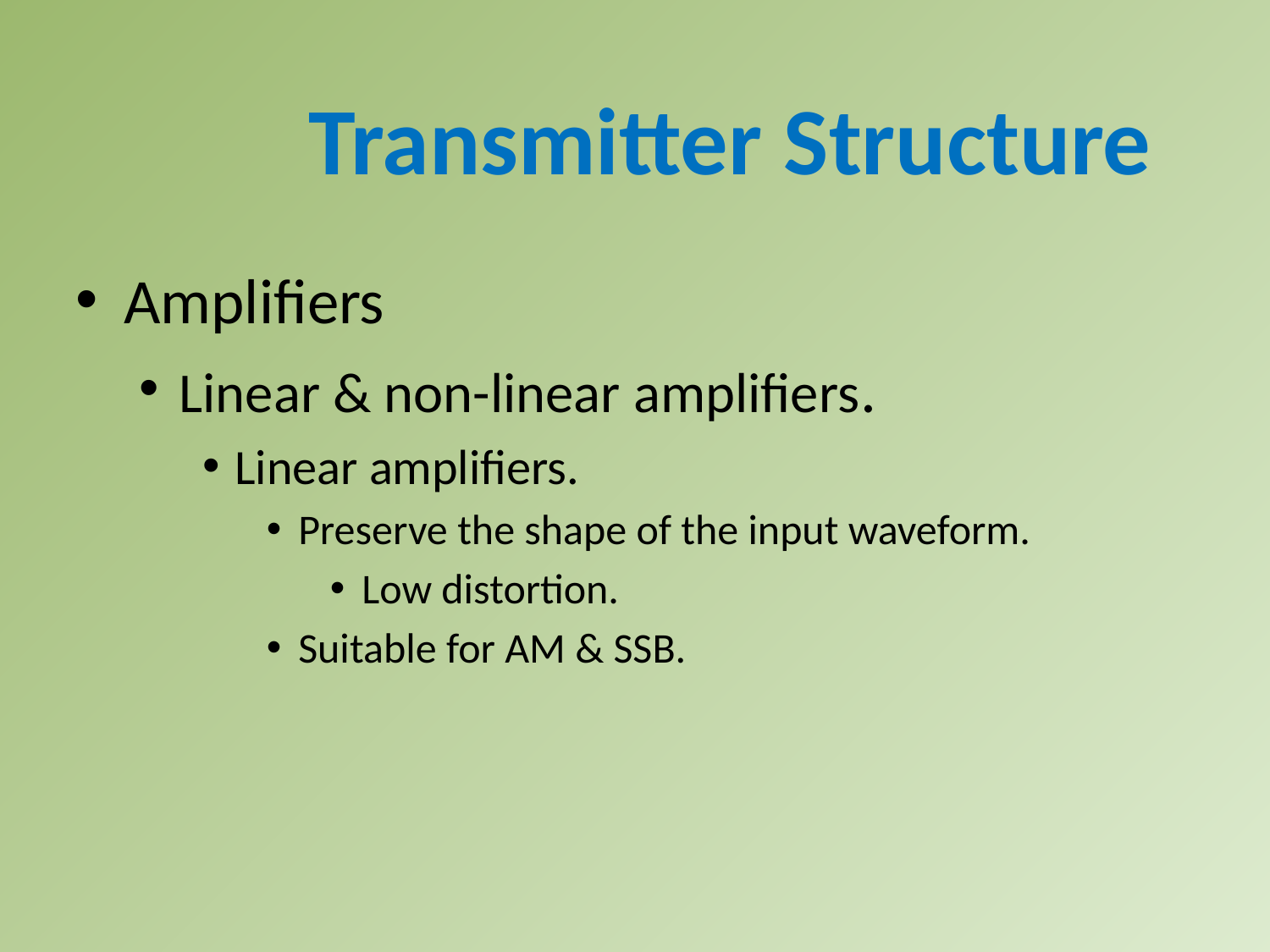

Transmitter Structure
Amplifiers
Linear & non-linear amplifiers.
Linear amplifiers.
Preserve the shape of the input waveform.
Low distortion.
Suitable for AM & SSB.